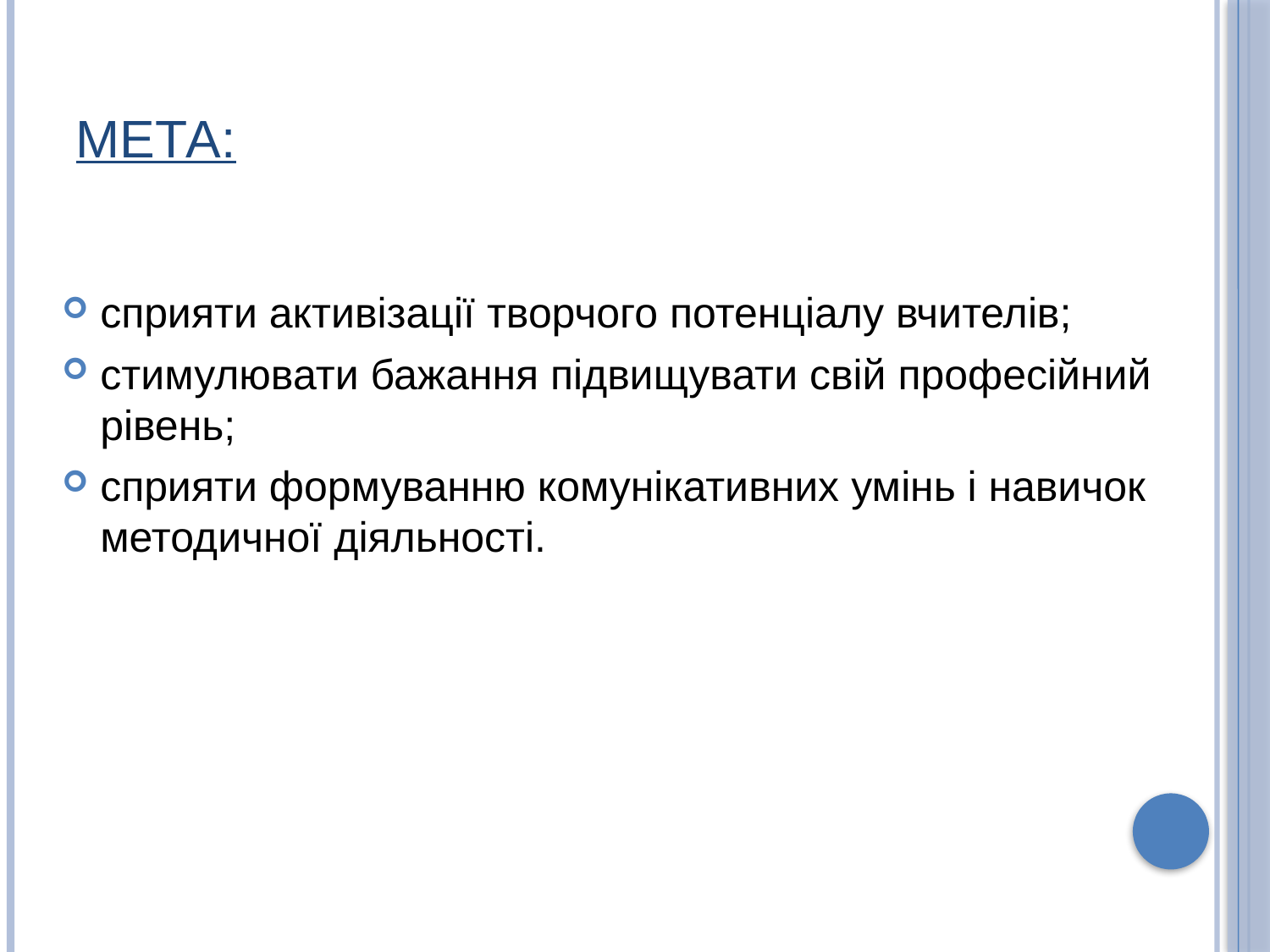

# Мета:

сприяти активізації творчого потенціалу вчителів;
стимулювати бажання підвищувати свій професійний рівень;
сприяти формуванню комунікативних умінь і навичок методичної діяльності.